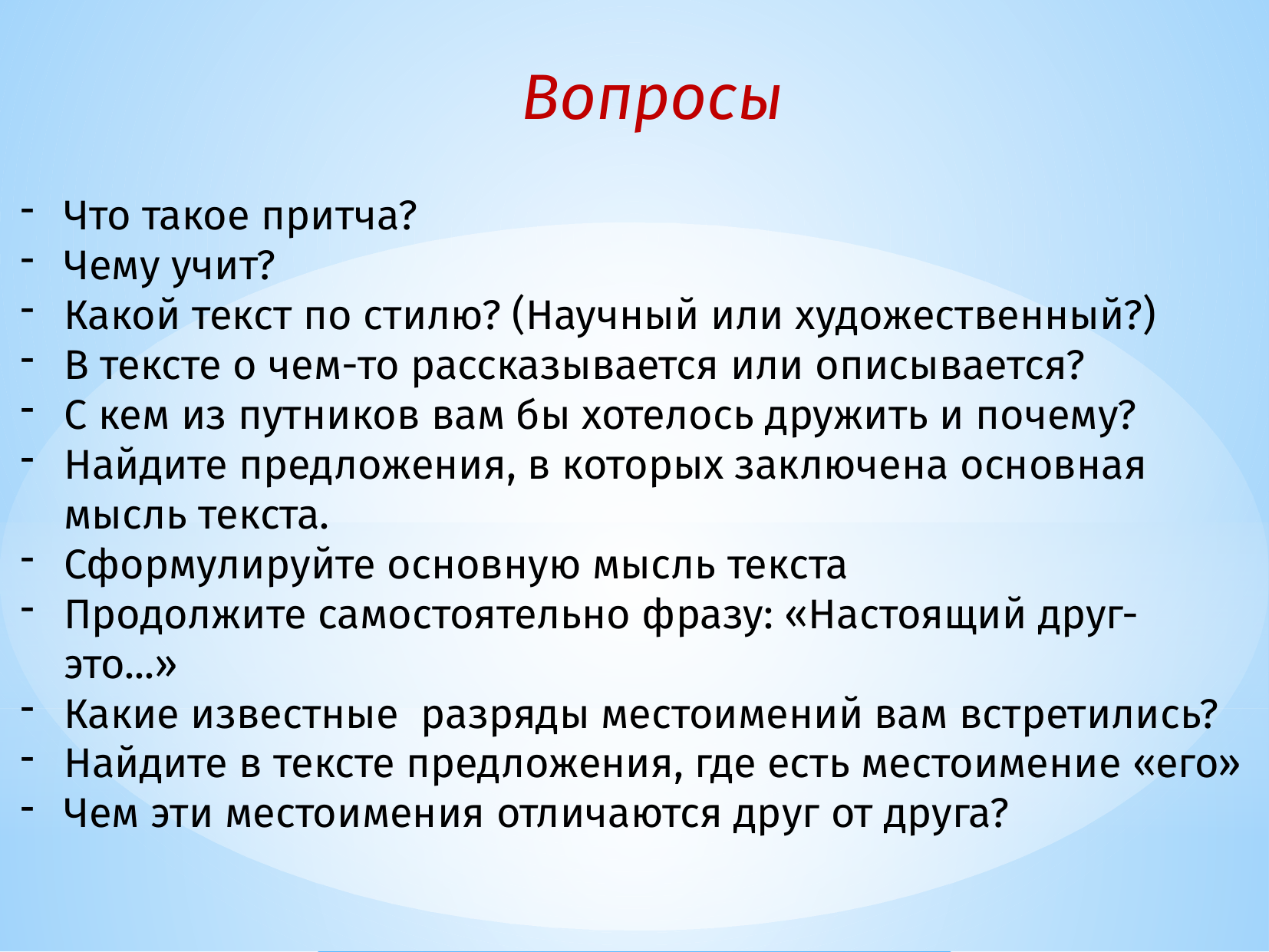

Вопросы
Что такое притча?
Чему учит?
Какой текст по стилю? (Научный или художественный?)
В тексте о чем-то рассказывается или описывается?
С кем из путников вам бы хотелось дружить и почему?
Найдите предложения, в которых заключена основная мысль текста.
Сформулируйте основную мысль текста
Продолжите самостоятельно фразу: «Настоящий друг- это...»
Какие известные  разряды местоимений вам встретились?
Найдите в тексте предложения, где есть местоимение «его»
Чем эти местоимения отличаются друг от друга?